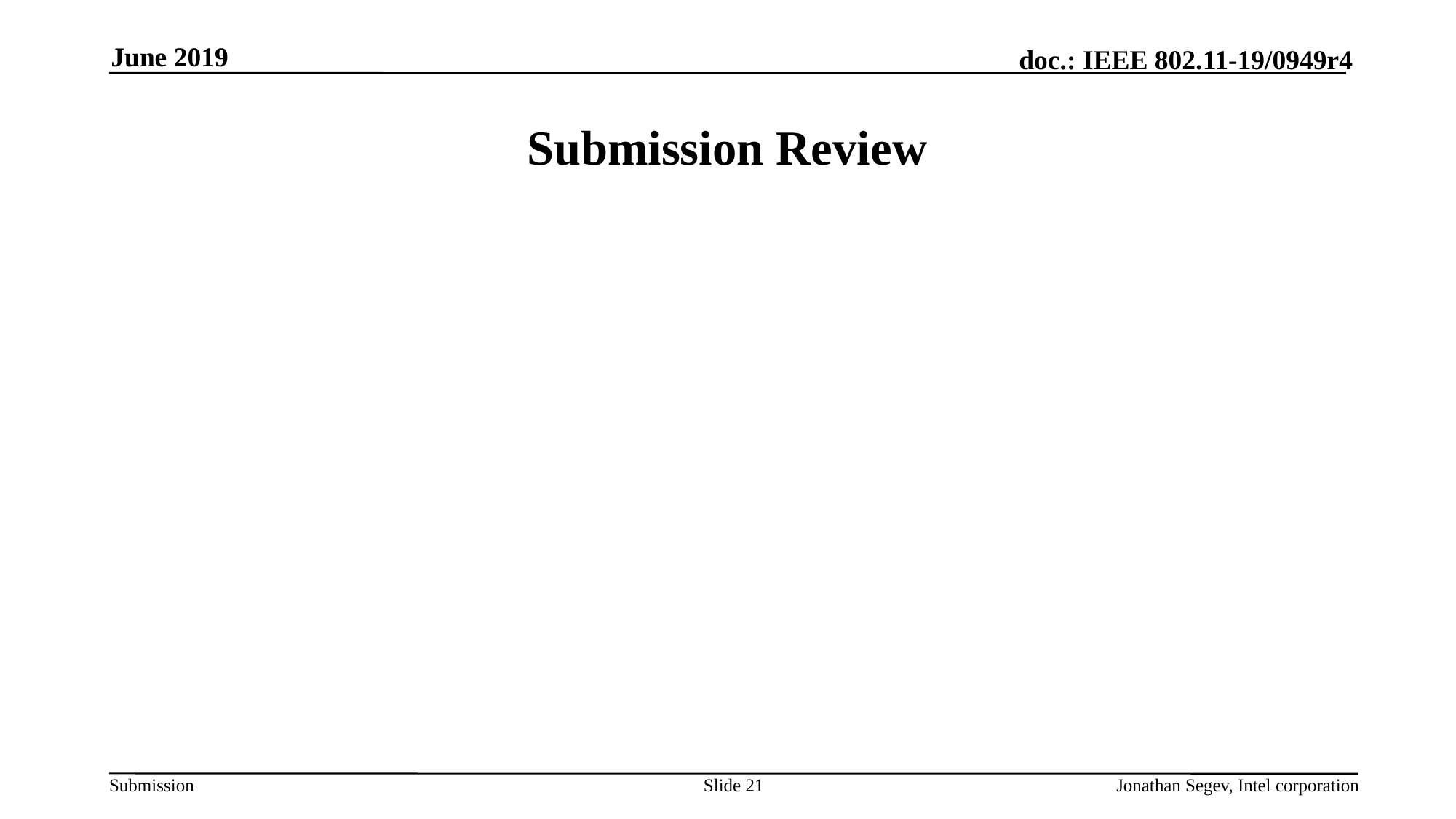

June 2019
# Submission Review

Slide 21
Jonathan Segev, Intel corporation